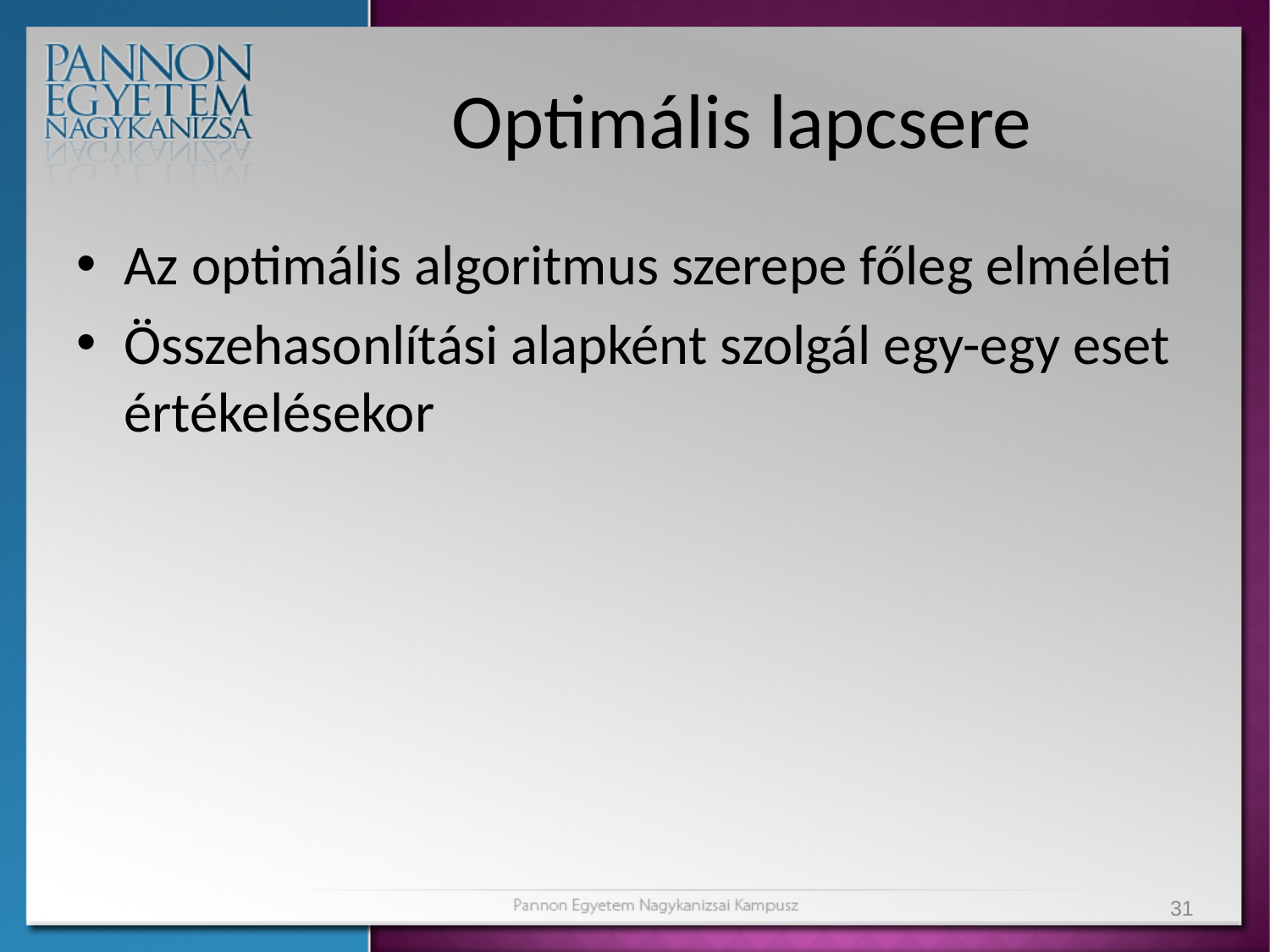

# Optimális lapcsere
Az optimális algoritmus szerepe főleg elméleti
Összehasonlítási alapként szolgál egy-egy eset értékelésekor
31